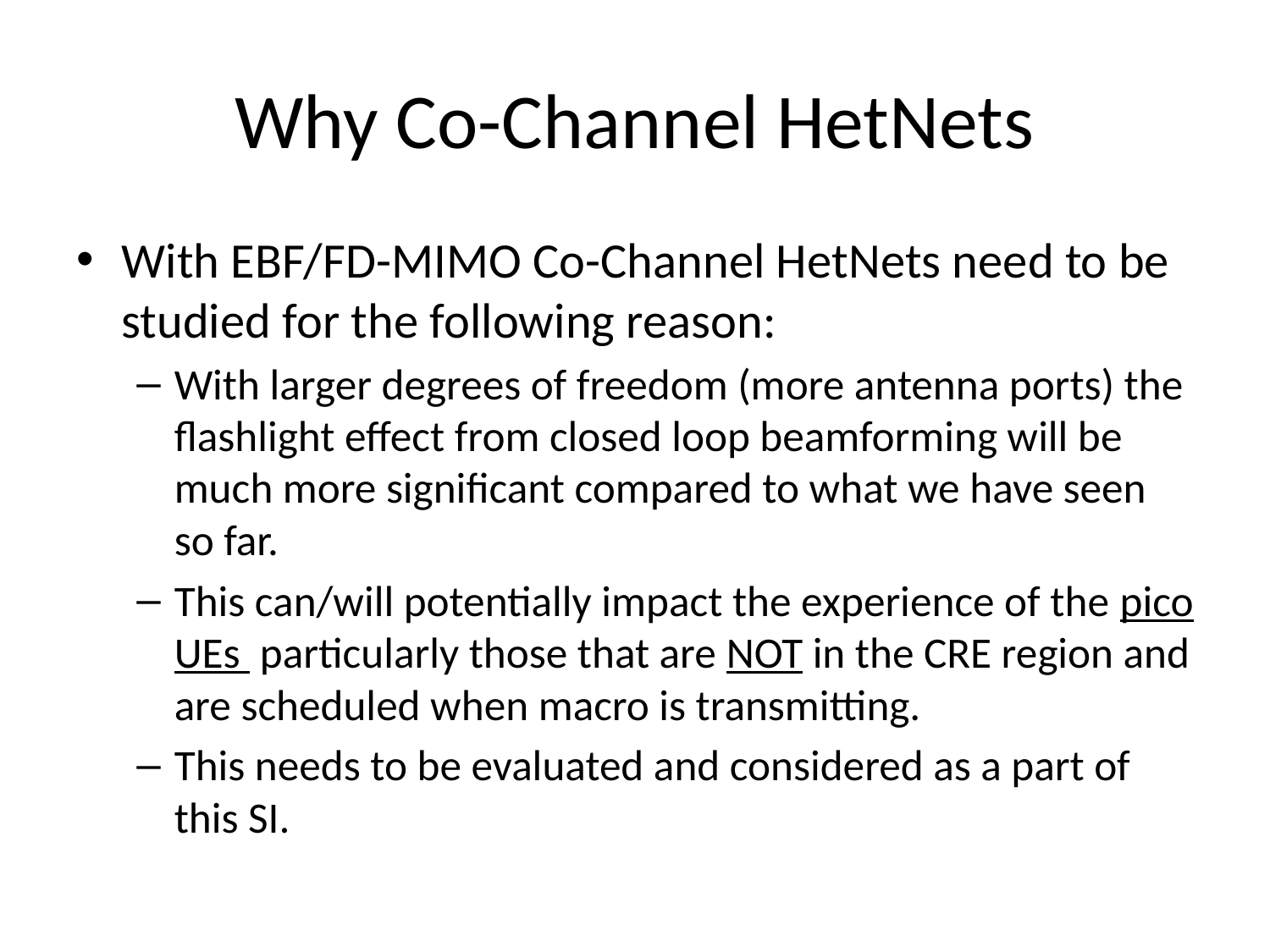

# Why Co-Channel HetNets
With EBF/FD-MIMO Co-Channel HetNets need to be studied for the following reason:
With larger degrees of freedom (more antenna ports) the flashlight effect from closed loop beamforming will be much more significant compared to what we have seen so far.
This can/will potentially impact the experience of the pico UEs  particularly those that are NOT in the CRE region and are scheduled when macro is transmitting.
This needs to be evaluated and considered as a part of this SI.